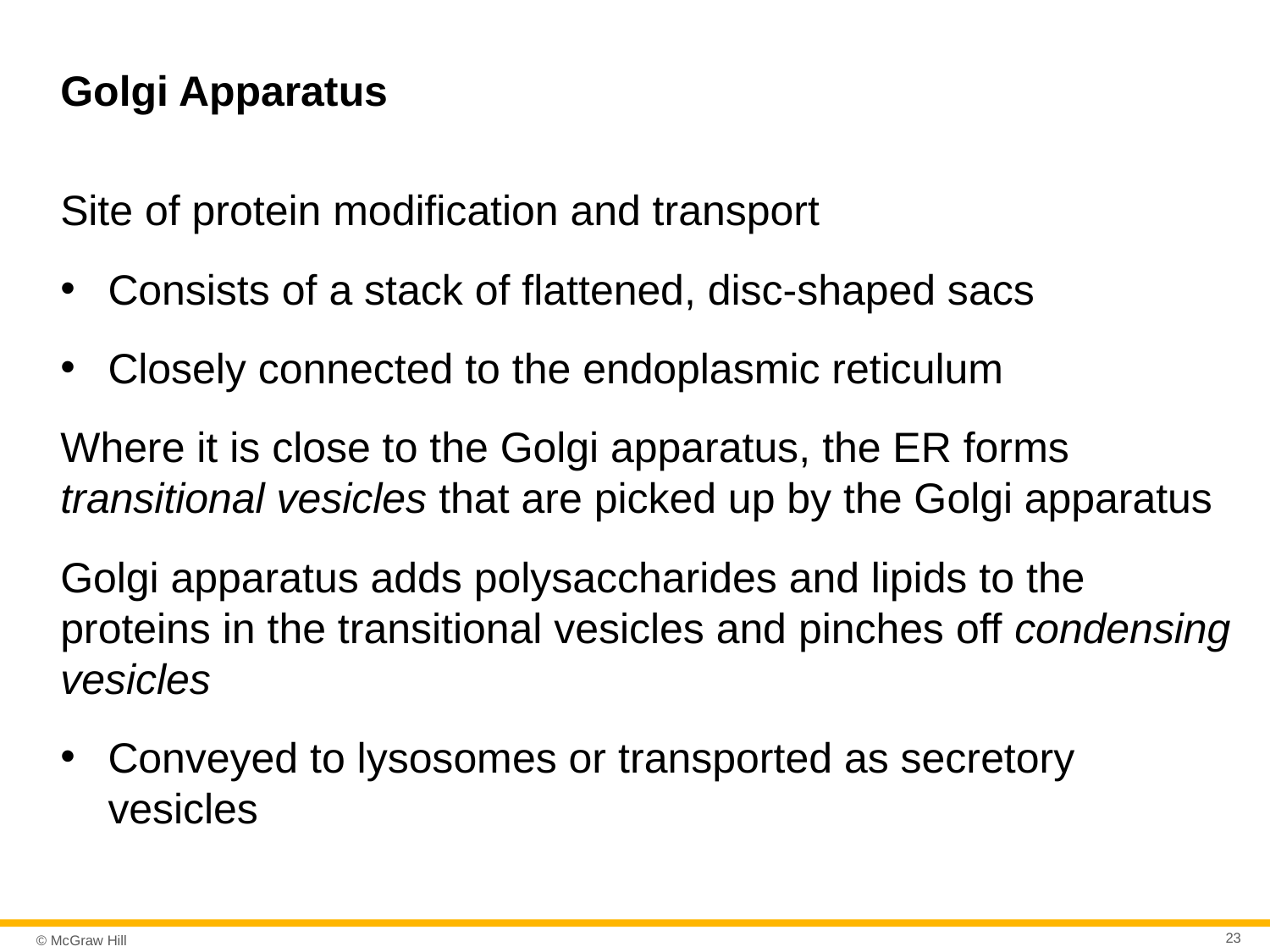

# Golgi Apparatus
Site of protein modification and transport
Consists of a stack of flattened, disc-shaped sacs
Closely connected to the endoplasmic reticulum
Where it is close to the Golgi apparatus, the ER forms transitional vesicles that are picked up by the Golgi apparatus
Golgi apparatus adds polysaccharides and lipids to the proteins in the transitional vesicles and pinches off condensing vesicles
Conveyed to lysosomes or transported as secretory vesicles